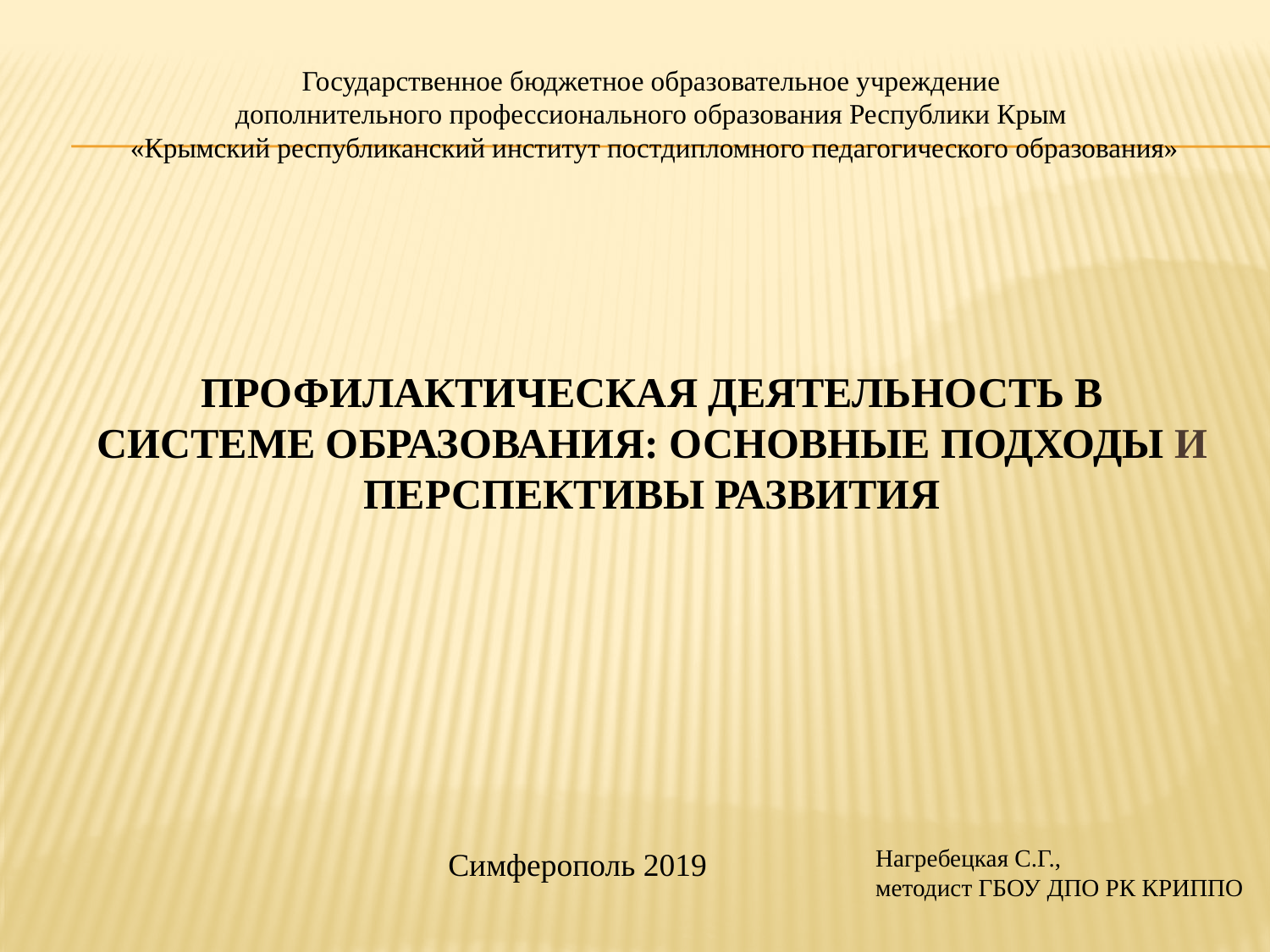

Государственное бюджетное образовательное учреждение
дополнительного профессионального образования Республики Крым
«Крымский республиканский институт постдипломного педагогического образования»
# Профилактическая деятельность в системе образования: основные подходы и перспективы развития
Нагребецкая С.Г.,
методист ГБОУ ДПО РК КРИППО
Симферополь 2019